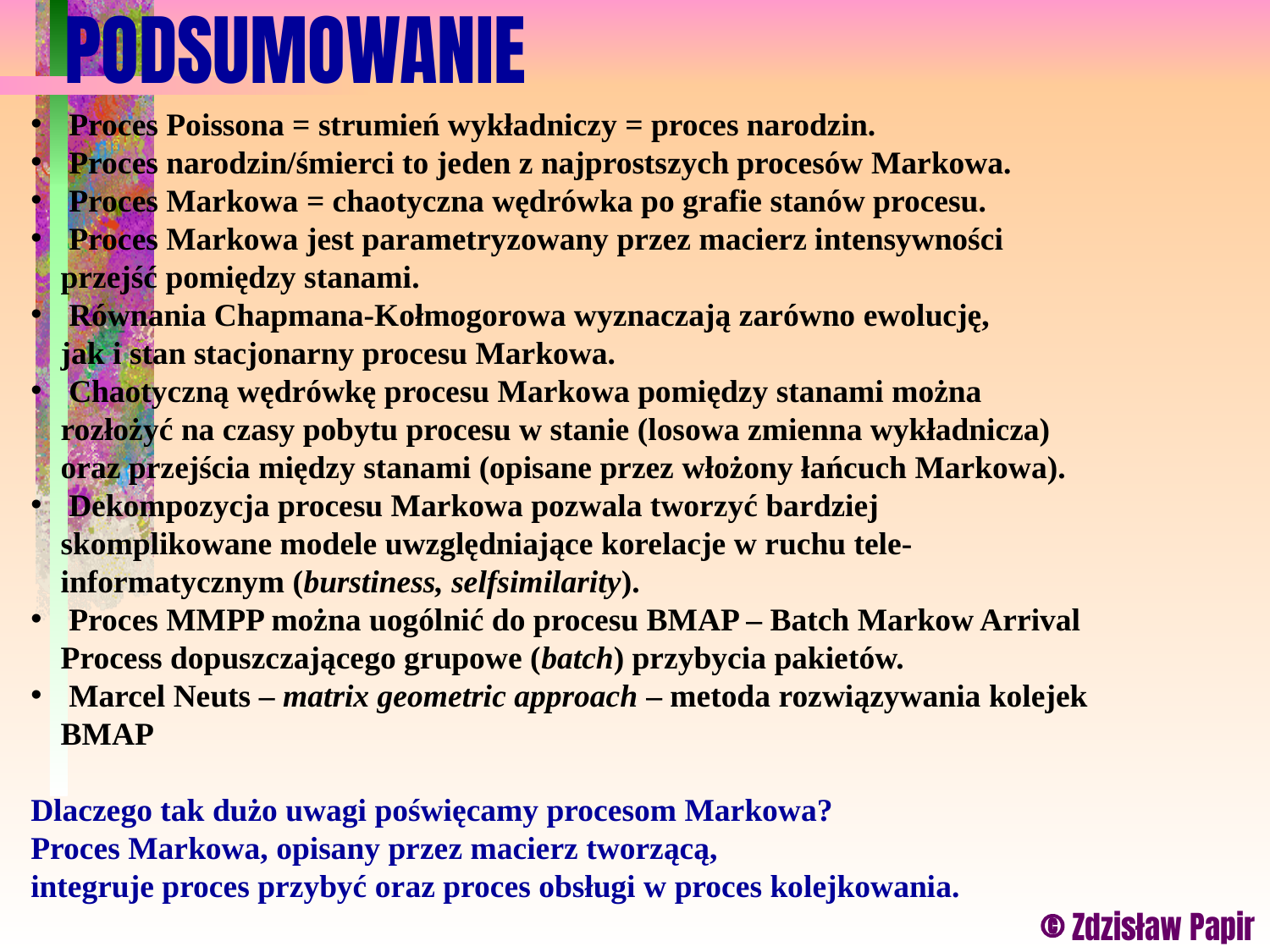

PODSUMOWANIE
 Proces Poissona = strumień wykładniczy = proces narodzin.
 Proces narodzin/śmierci to jeden z najprostszych procesów Markowa.
 Proces Markowa = chaotyczna wędrówka po grafie stanów procesu.
 Proces Markowa jest parametryzowany przez macierz intensywności
przejść pomiędzy stanami.
 Równania Chapmana-Kołmogorowa wyznaczają zarówno ewolucję,
jak i stan stacjonarny procesu Markowa.
 Chaotyczną wędrówkę procesu Markowa pomiędzy stanami można
rozłożyć na czasy pobytu procesu w stanie (losowa zmienna wykładnicza)
oraz przejścia między stanami (opisane przez włożony łańcuch Markowa).
 Dekompozycja procesu Markowa pozwala tworzyć bardziej
skomplikowane modele uwzględniające korelacje w ruchu tele-
informatycznym (burstiness, selfsimilarity).
 Proces MMPP można uogólnić do procesu BMAP – Batch Markow Arrival
Process dopuszczającego grupowe (batch) przybycia pakietów.
 Marcel Neuts – matrix geometric approach – metoda rozwiązywania kolejek
BMAP

Dlaczego tak dużo uwagi poświęcamy procesom Markowa?
Proces Markowa, opisany przez macierz tworzącą,
integruje proces przybyć oraz proces obsługi w proces kolejkowania.
© Zdzisław Papir